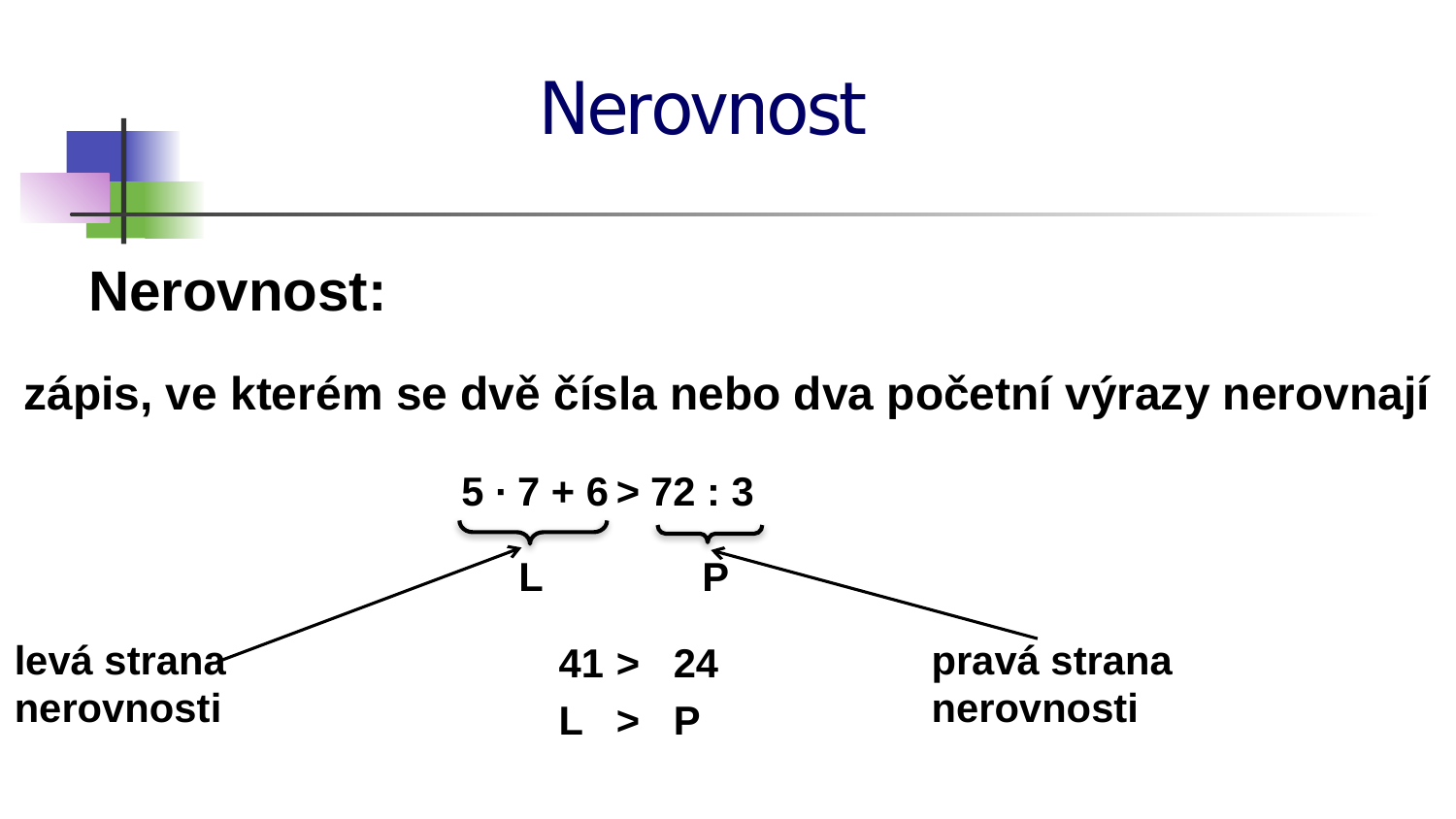

# Nerovnost
Nerovnost:
zápis, ve kterém se dvě čísla nebo dva početní výrazy nerovnají
5 ∙ 7 + 6

>
72 : 3

L
P
41
>
24
levá strana nerovnosti
pravá strana nerovnosti
L
>
P